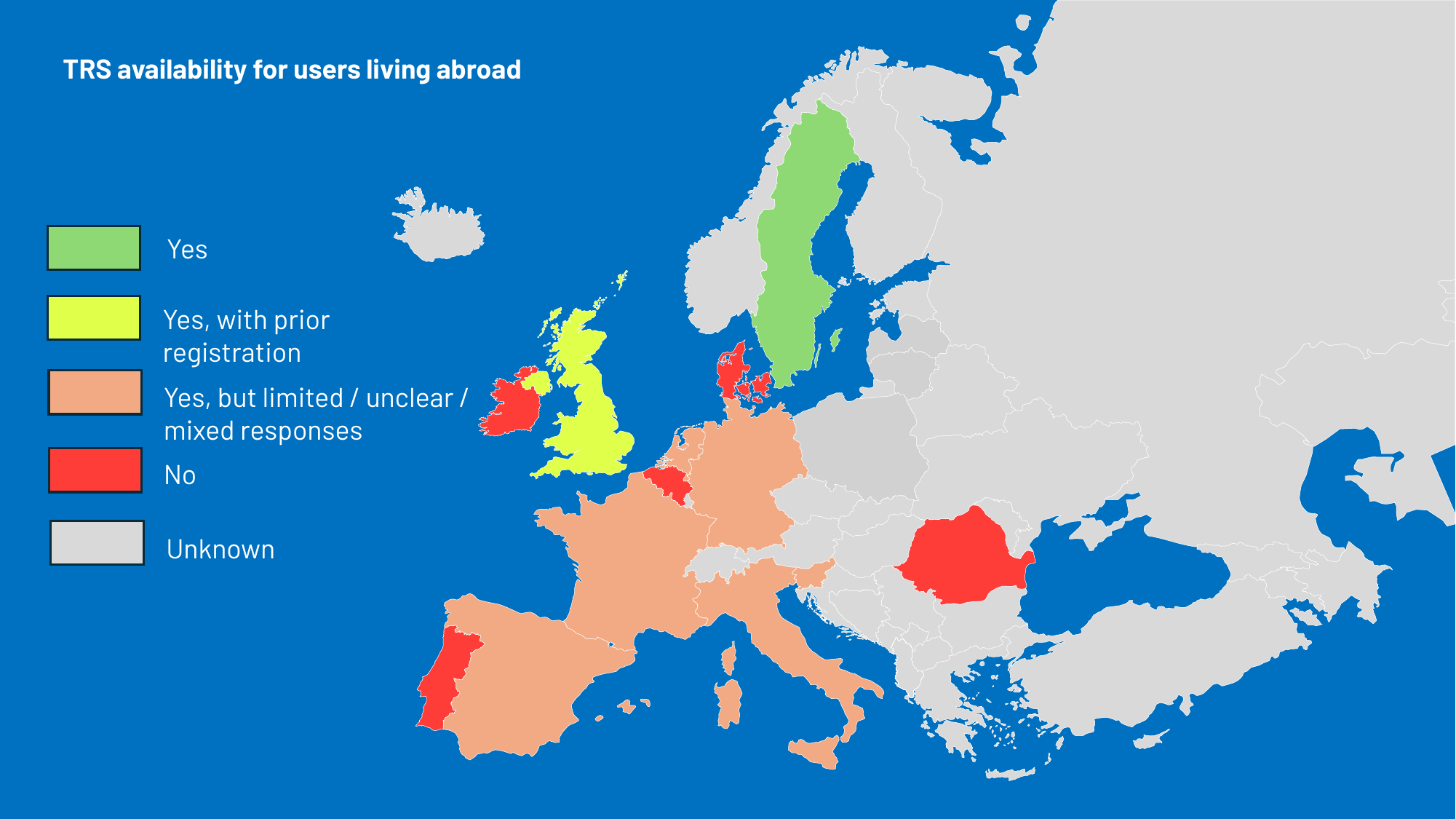

TRS availability for users living abroad

Yes

Yes, with prior registration

Yes, but limited / unclear / mixed responses

No

Unknown